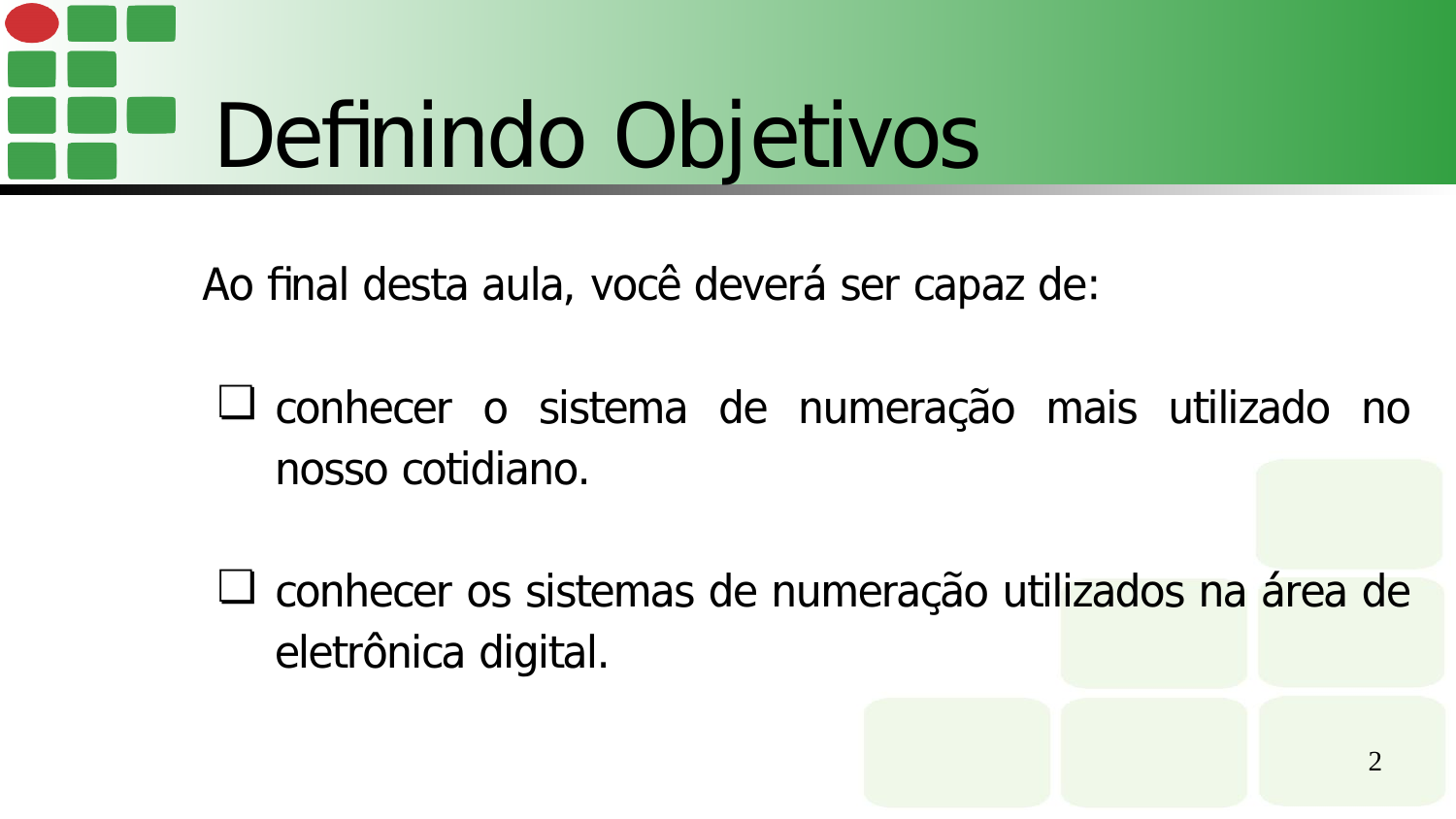

Definindo Objetivos
Ao final desta aula, você deverá ser capaz de:

conhecer o sistema de numeração mais utilizado no nosso cotidiano.

conhecer os sistemas de numeração utilizados na área de eletrônica digital.

2